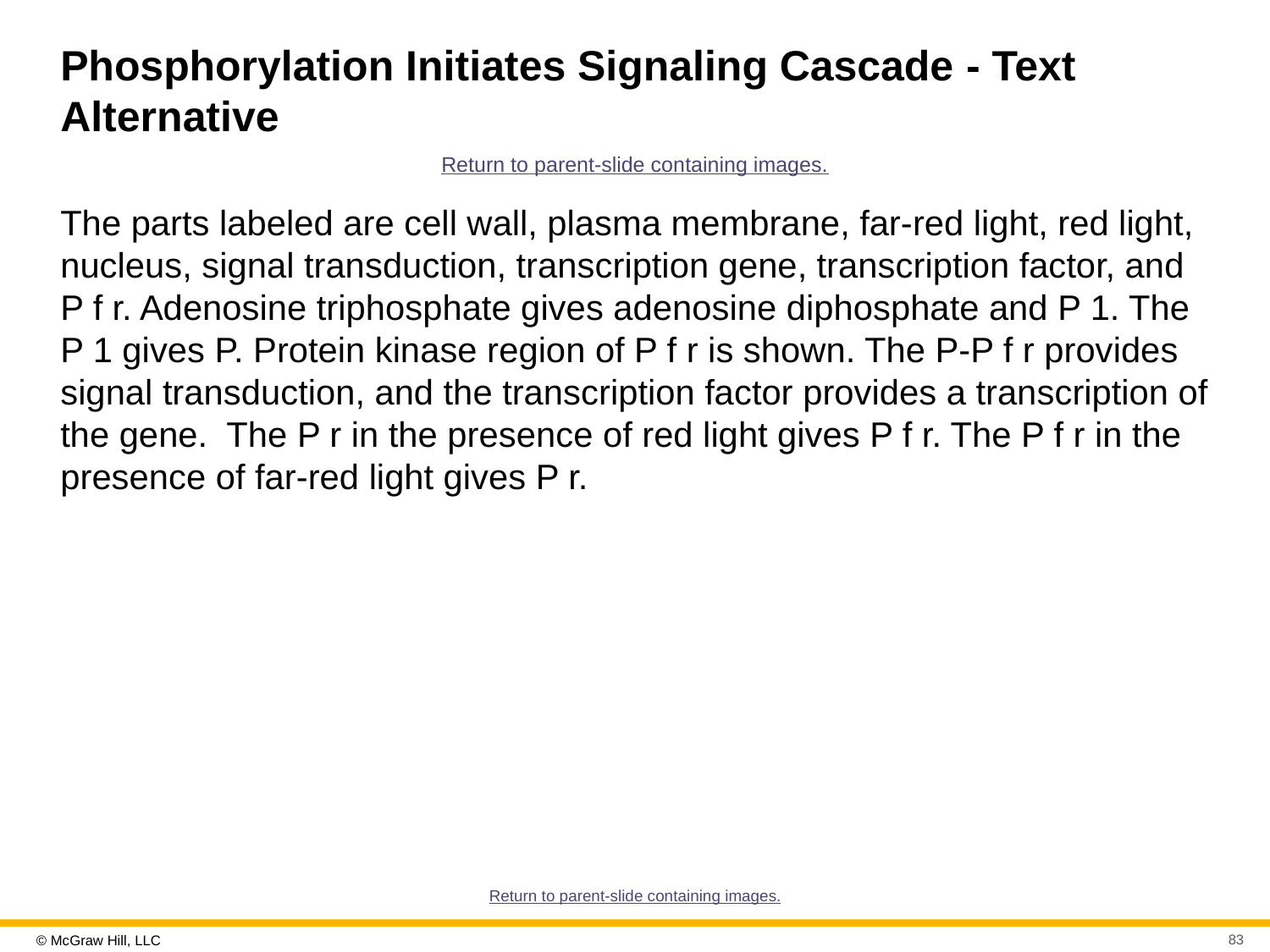

# Phosphorylation Initiates Signaling Cascade - Text Alternative
Return to parent-slide containing images.
The parts labeled are cell wall, plasma membrane, far-red light, red light, nucleus, signal transduction, transcription gene, transcription factor, and P f r. Adenosine triphosphate gives adenosine diphosphate and P 1. The P 1 gives P. Protein kinase region of P f r is shown. The P-P f r provides signal transduction, and the transcription factor provides a transcription of the gene.  The P r in the presence of red light gives P f r. The P f r in the presence of far-red light gives P r.
Return to parent-slide containing images.
83